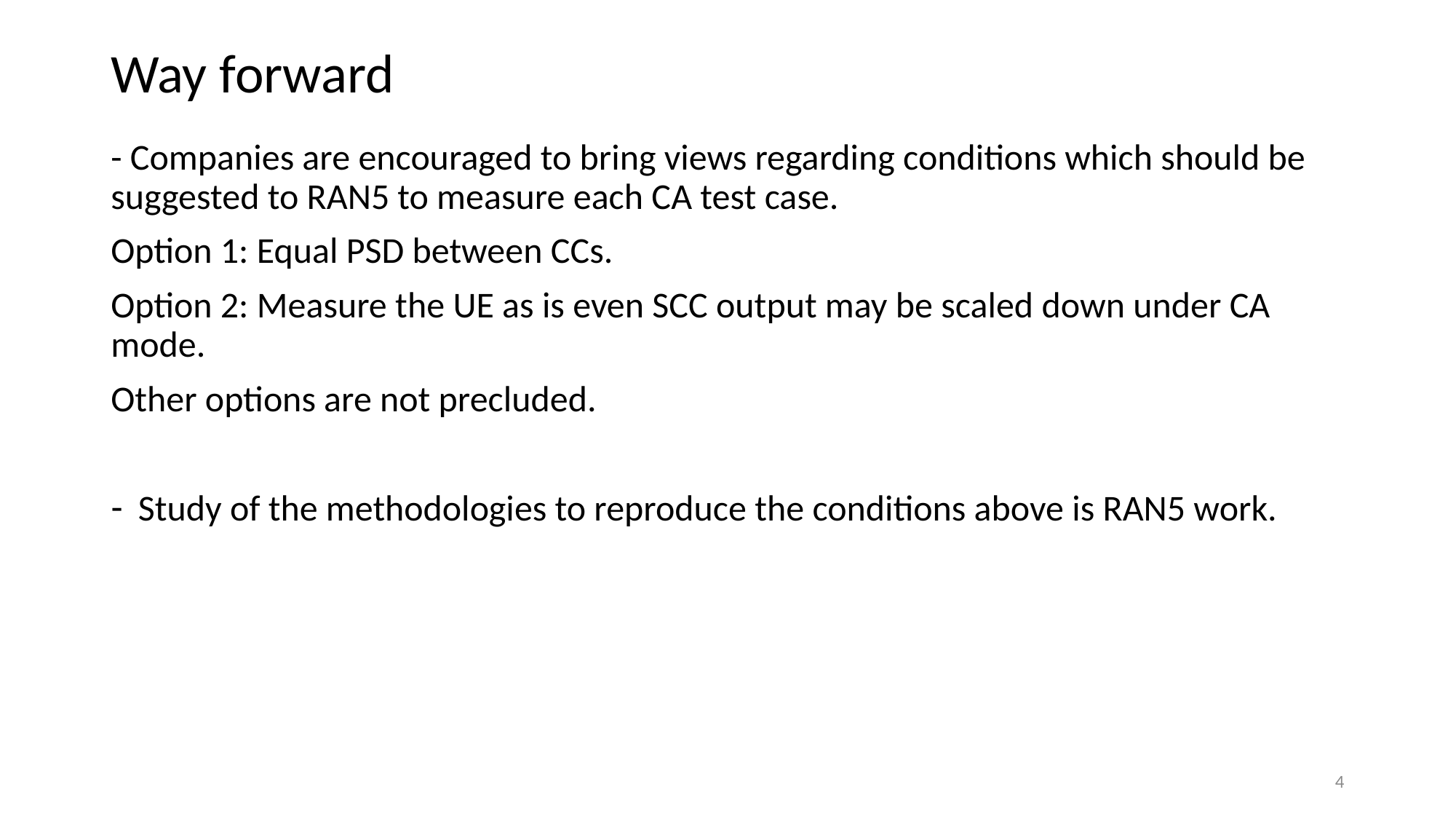

# Way forward
- Companies are encouraged to bring views regarding conditions which should be suggested to RAN5 to measure each CA test case.
Option 1: Equal PSD between CCs.
Option 2: Measure the UE as is even SCC output may be scaled down under CA mode.
Other options are not precluded.

Study of the methodologies to reproduce the conditions above is RAN5 work.

4